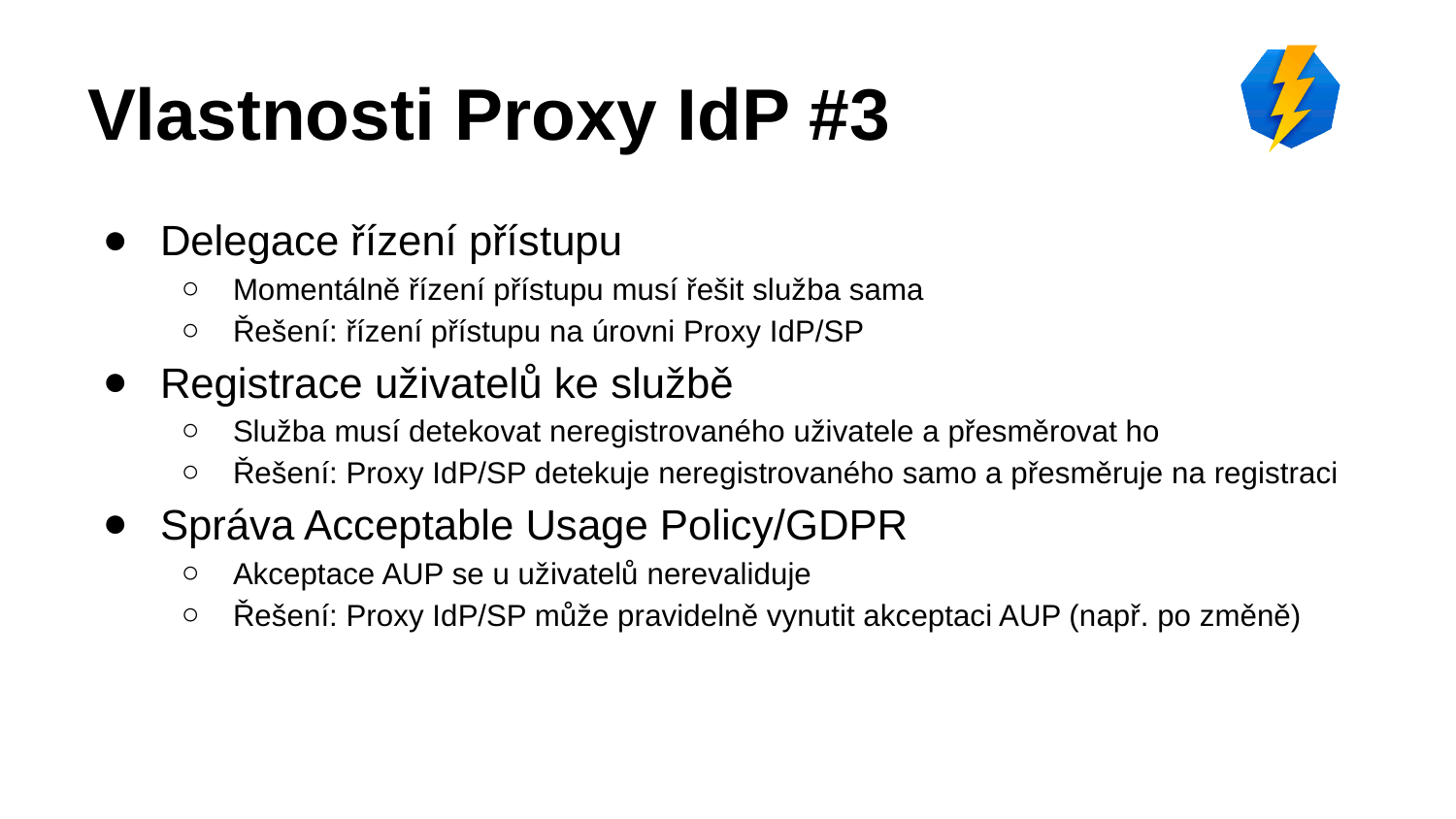

# Vlastnosti Proxy IdP #3
Delegace řízení přístupu
Momentálně řízení přístupu musí řešit služba sama
Řešení: řízení přístupu na úrovni Proxy IdP/SP
Registrace uživatelů ke službě
Služba musí detekovat neregistrovaného uživatele a přesměrovat ho
Řešení: Proxy IdP/SP detekuje neregistrovaného samo a přesměruje na registraci
Správa Acceptable Usage Policy/GDPR
Akceptace AUP se u uživatelů nerevaliduje
Řešení: Proxy IdP/SP může pravidelně vynutit akceptaci AUP (např. po změně)